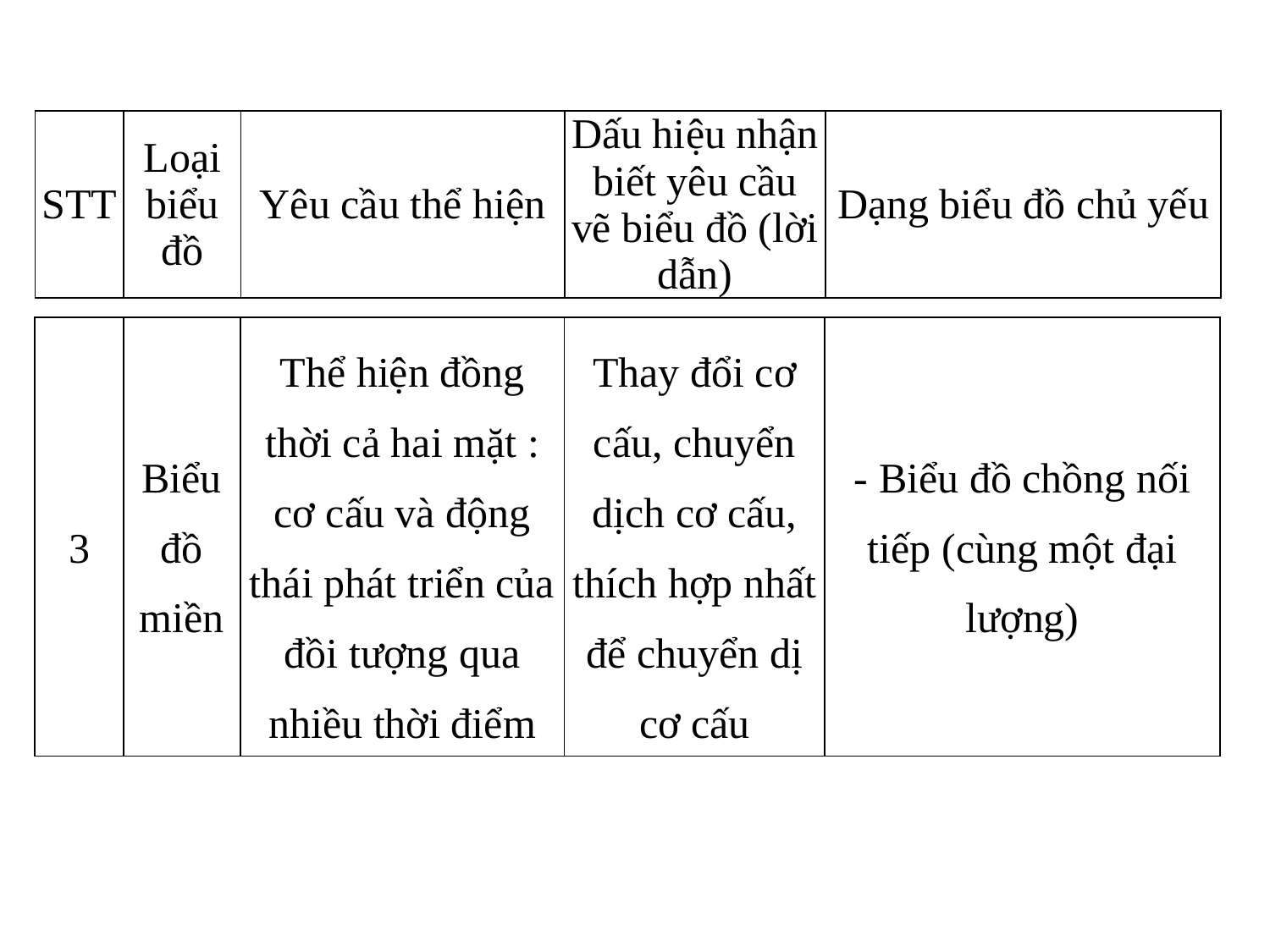

| STT | Loại biểu đồ | Yêu cầu thể hiện | Dấu hiệu nhận biết yêu cầu vẽ biểu đồ (lời dẫn) | Dạng biểu đồ chủ yếu |
| --- | --- | --- | --- | --- |
| 3 | Biểu đồ miền | Thể hiện đồng thời cả hai mặt : cơ cấu và động thái phát triển của đồi tượng qua nhiều thời điểm | Thay đổi cơ cấu, chuyển dịch cơ cấu, thích hợp nhất để chuyển dị cơ cấu | - Biểu đồ chồng nối tiếp (cùng một đại lượng) |
| --- | --- | --- | --- | --- |